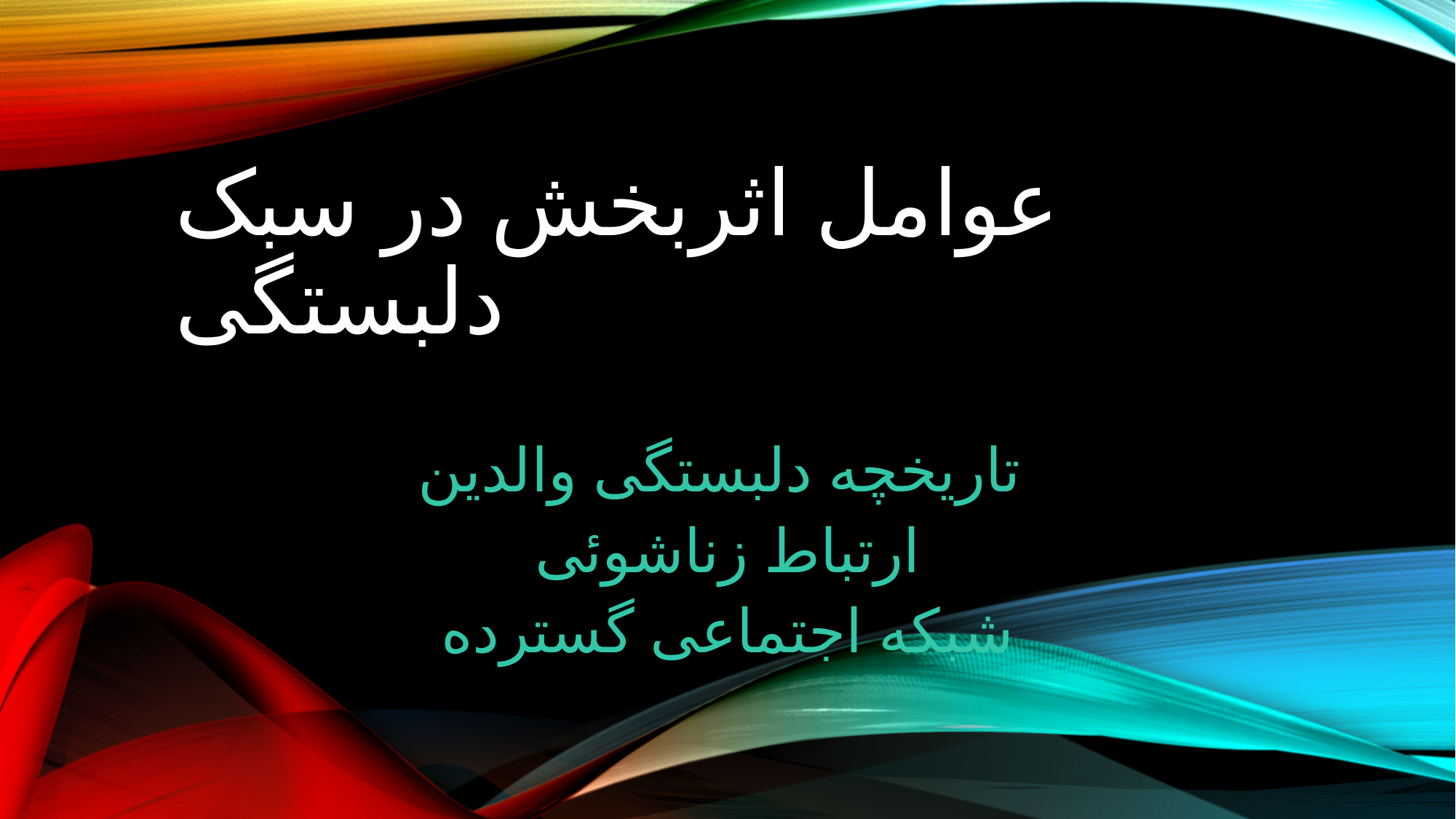

# عوامل اثربخش در سبک دلبستگی
تاریخچه دلبستگی والدین
ارتباط زناشوئی
شبکه اجتماعی گسترده